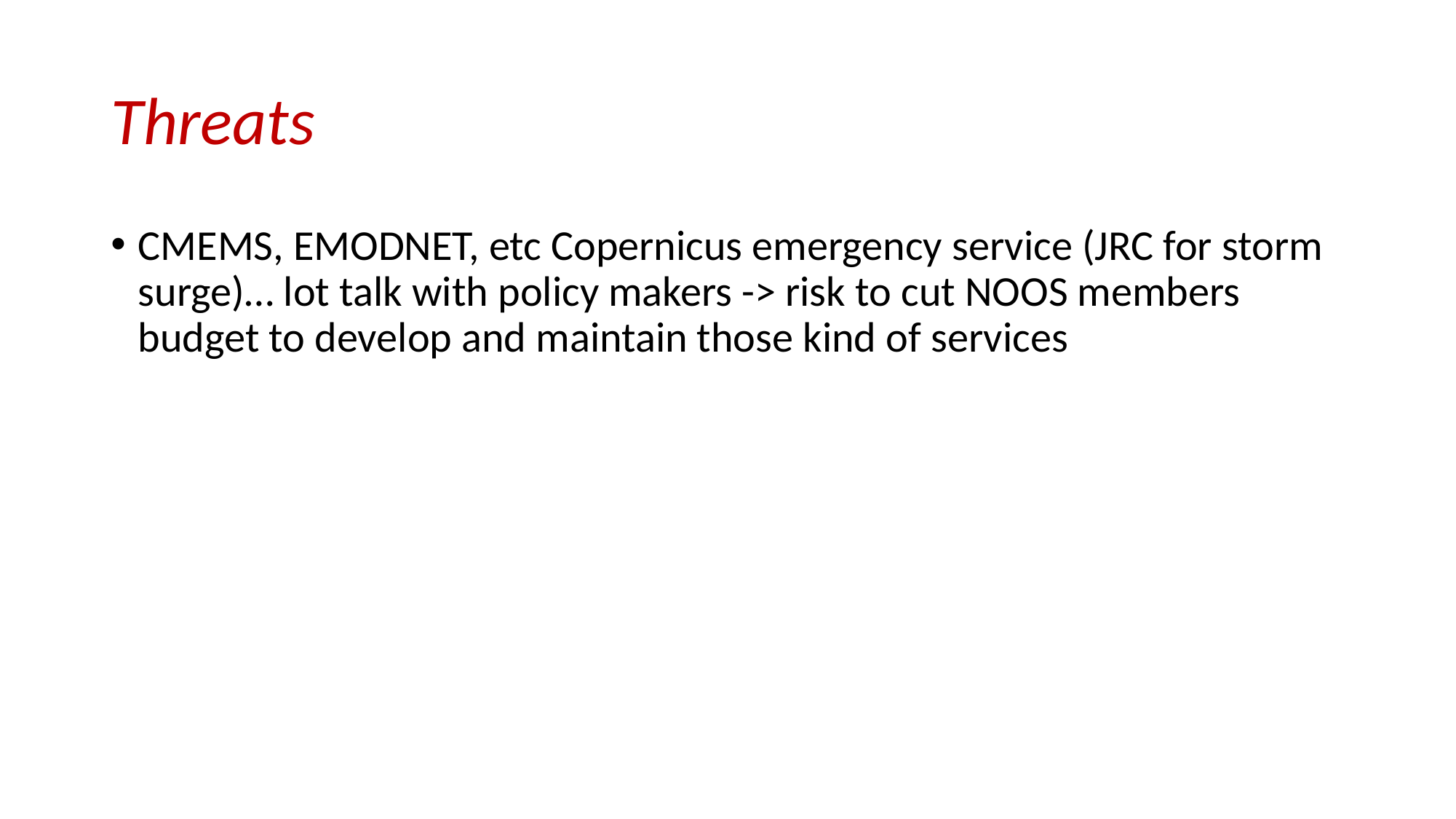

# Threats
CMEMS, EMODNET, etc Copernicus emergency service (JRC for storm surge)… lot talk with policy makers -> risk to cut NOOS members budget to develop and maintain those kind of services